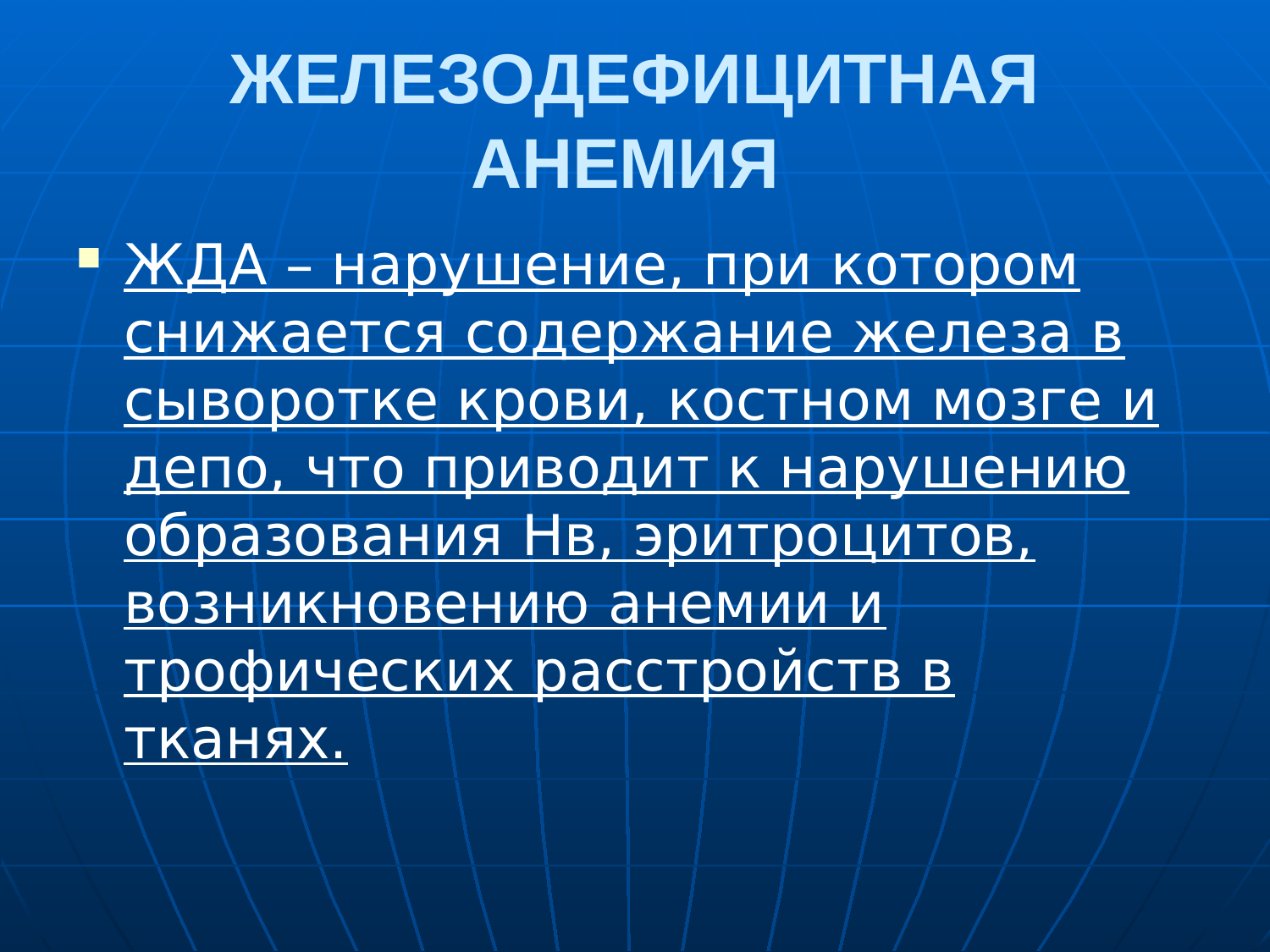

# ЖЕЛЕЗОДЕФИЦИТНАЯ АНЕМИЯ
ЖДА – нарушение, при котором снижается содержание железа в сыворотке крови, костном мозге и депо, что приводит к нарушению образования Нв, эритроцитов, возникновению анемии и трофических расстройств в тканях.